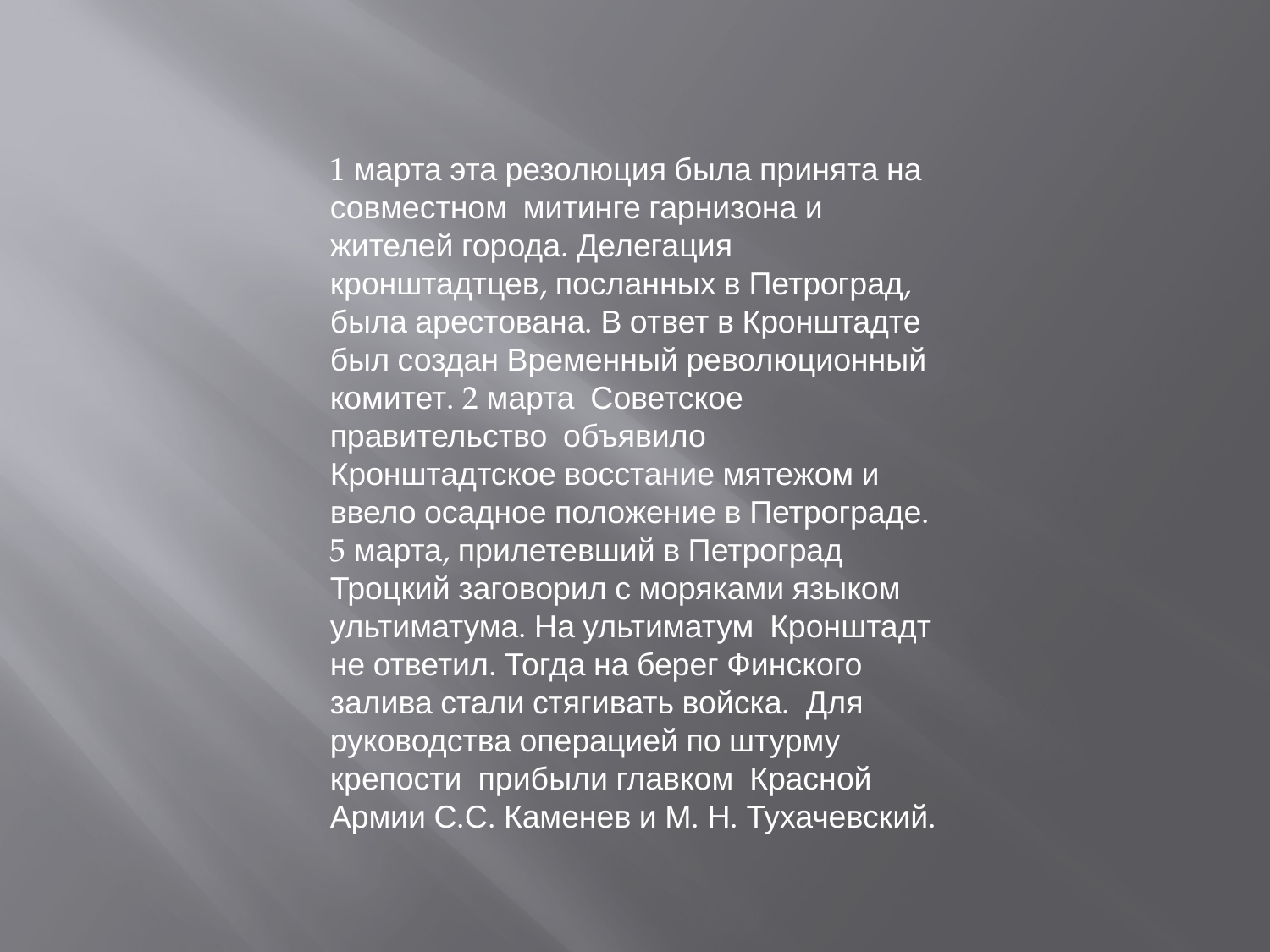

1 марта эта резолюция была принята на совместном  митинге гарнизона и жителей города. Делегация  кронштадтцев, посланных в Петроград, была арестована. В ответ в Кронштадте  был создан Временный революционный комитет. 2 марта  Советское правительство  объявило Кронштадтское восстание мятежом и ввело осадное положение в Петрограде. 5 марта, прилетевший в Петроград Троцкий заговорил с моряками языком ультиматума. На ультиматум  Кронштадт не ответил. Тогда на берег Финского залива стали стягивать войска.  Для руководства операцией по штурму крепости  прибыли главком  Красной Армии С.С. Каменев и М. Н. Тухачевский.